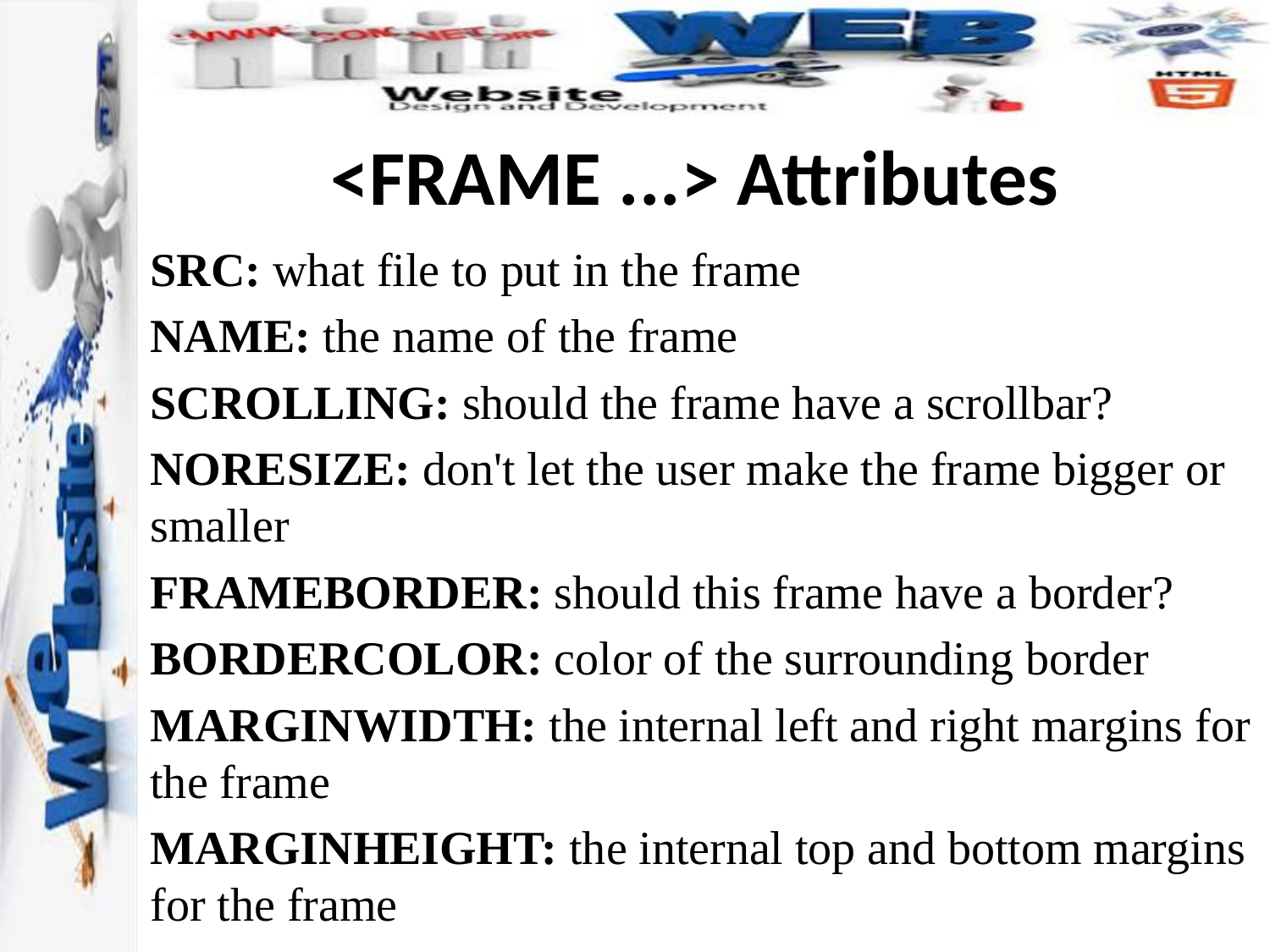

# <FRAME ...> Attributes
SRC: what file to put in the frame
NAME: the name of the frame
SCROLLING: should the frame have a scrollbar?
NORESIZE: don't let the user make the frame bigger or smaller
FRAMEBORDER: should this frame have a border?
BORDERCOLOR: color of the surrounding border
MARGINWIDTH: the internal left and right margins for the frame
MARGINHEIGHT: the internal top and bottom margins for the frame